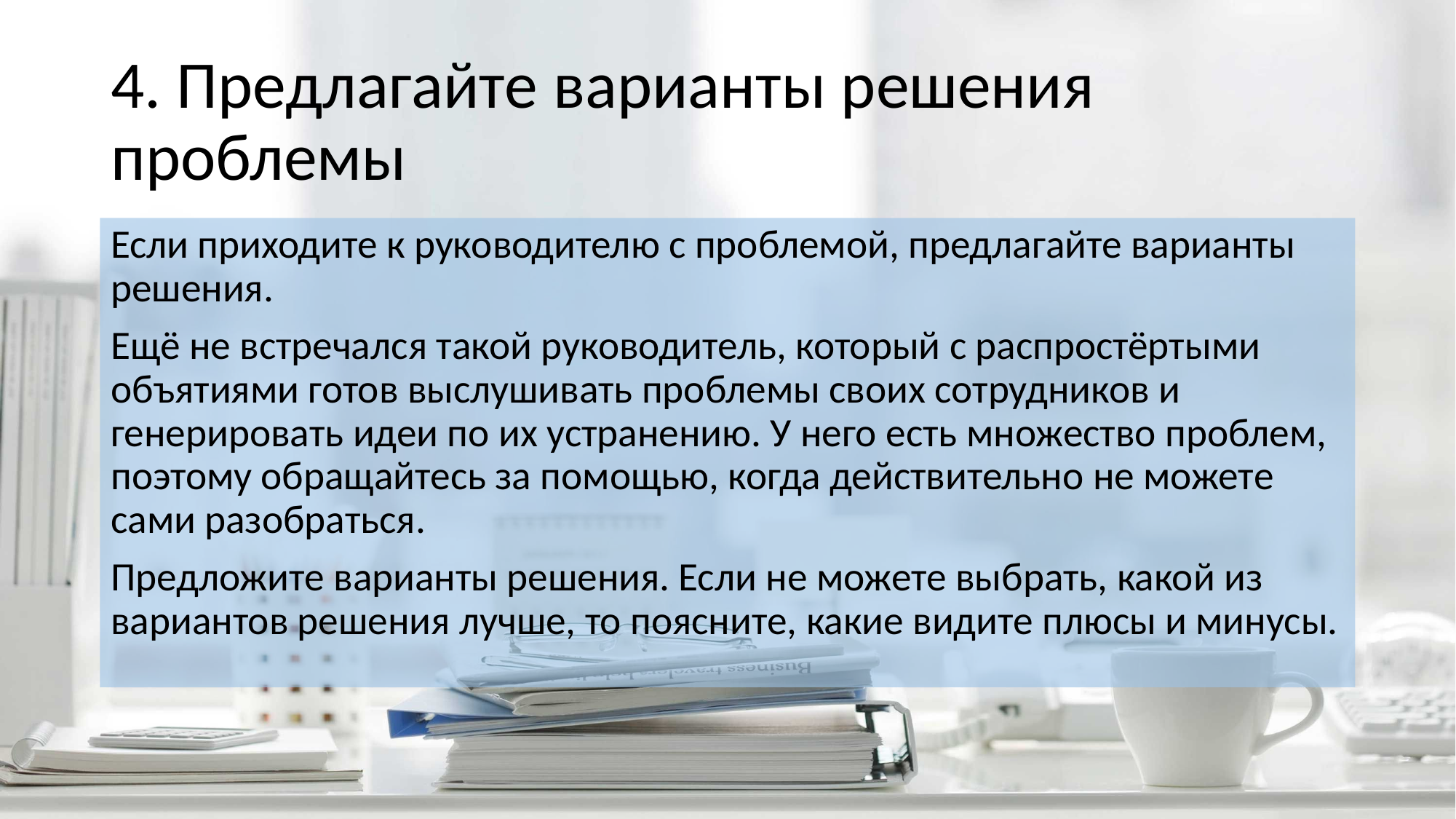

# 4. Предлагайте варианты решения проблемы
Если приходите к руководителю с проблемой, предлагайте варианты решения.
Ещё не встречался такой руководитель, который с распростёртыми объятиями готов выслушивать проблемы своих сотрудников и генерировать идеи по их устранению. У него есть множество проблем, поэтому обращайтесь за помощью, когда действительно не можете сами разобраться.
Предложите варианты решения. Если не можете выбрать, какой из вариантов решения лучше, то поясните, какие видите плюсы и минусы.